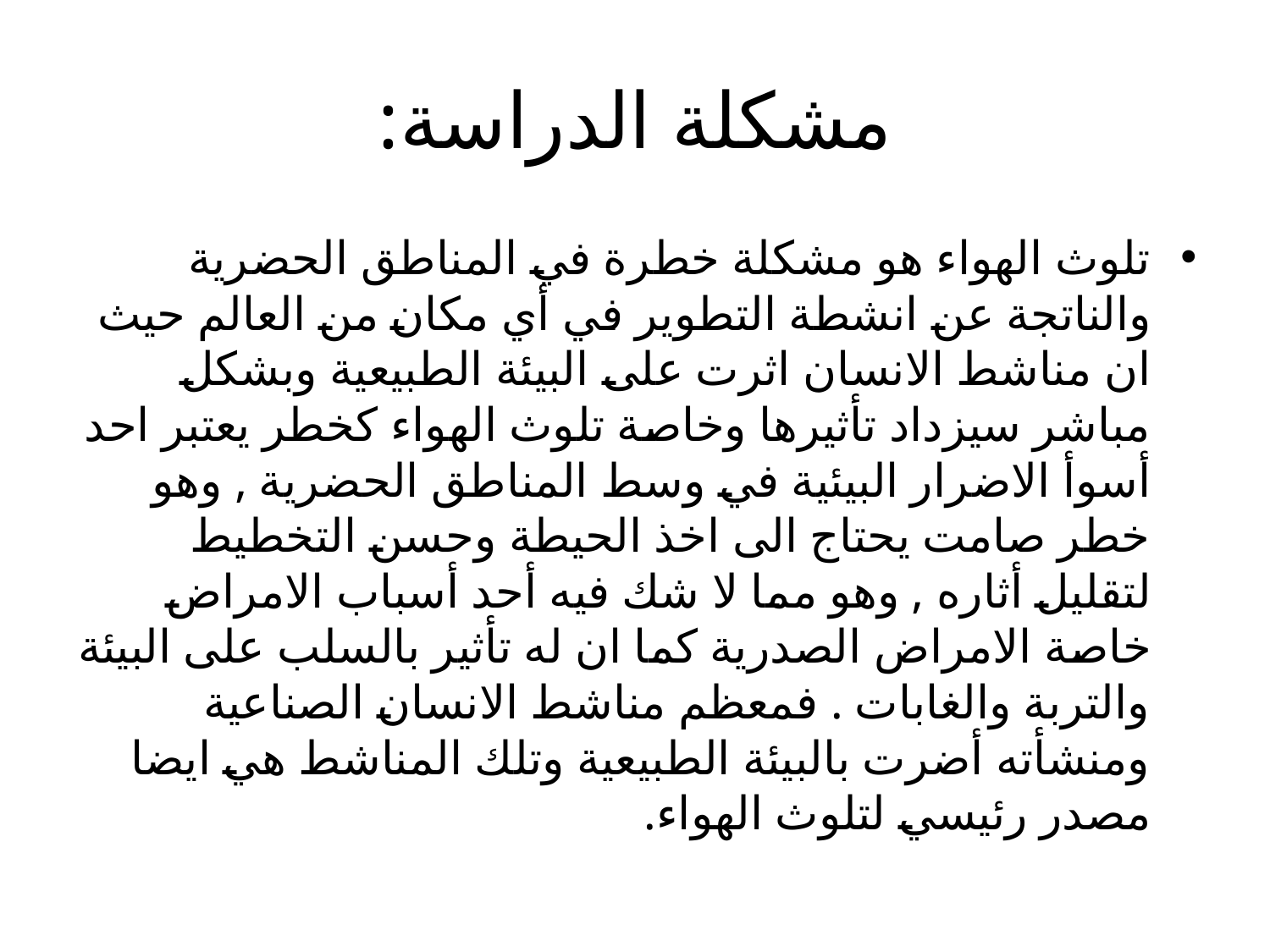

# مشكلة الدراسة:
تلوث الهواء هو مشكلة خطرة في المناطق الحضرية والناتجة عن انشطة التطوير في أي مكان من العالم حيث ان مناشط الانسان اثرت على البيئة الطبيعية وبشكل مباشر سيزداد تأثيرها وخاصة تلوث الهواء كخطر يعتبر احد أسوأ الاضرار البيئية في وسط المناطق الحضرية , وهو خطر صامت يحتاج الى اخذ الحيطة وحسن التخطيط لتقليل أثاره , وهو مما لا شك فيه أحد أسباب الامراض خاصة الامراض الصدرية كما ان له تأثير بالسلب على البيئة والتربة والغابات . فمعظم مناشط الانسان الصناعية ومنشأته أضرت بالبيئة الطبيعية وتلك المناشط هي ايضا مصدر رئيسي لتلوث الهواء.